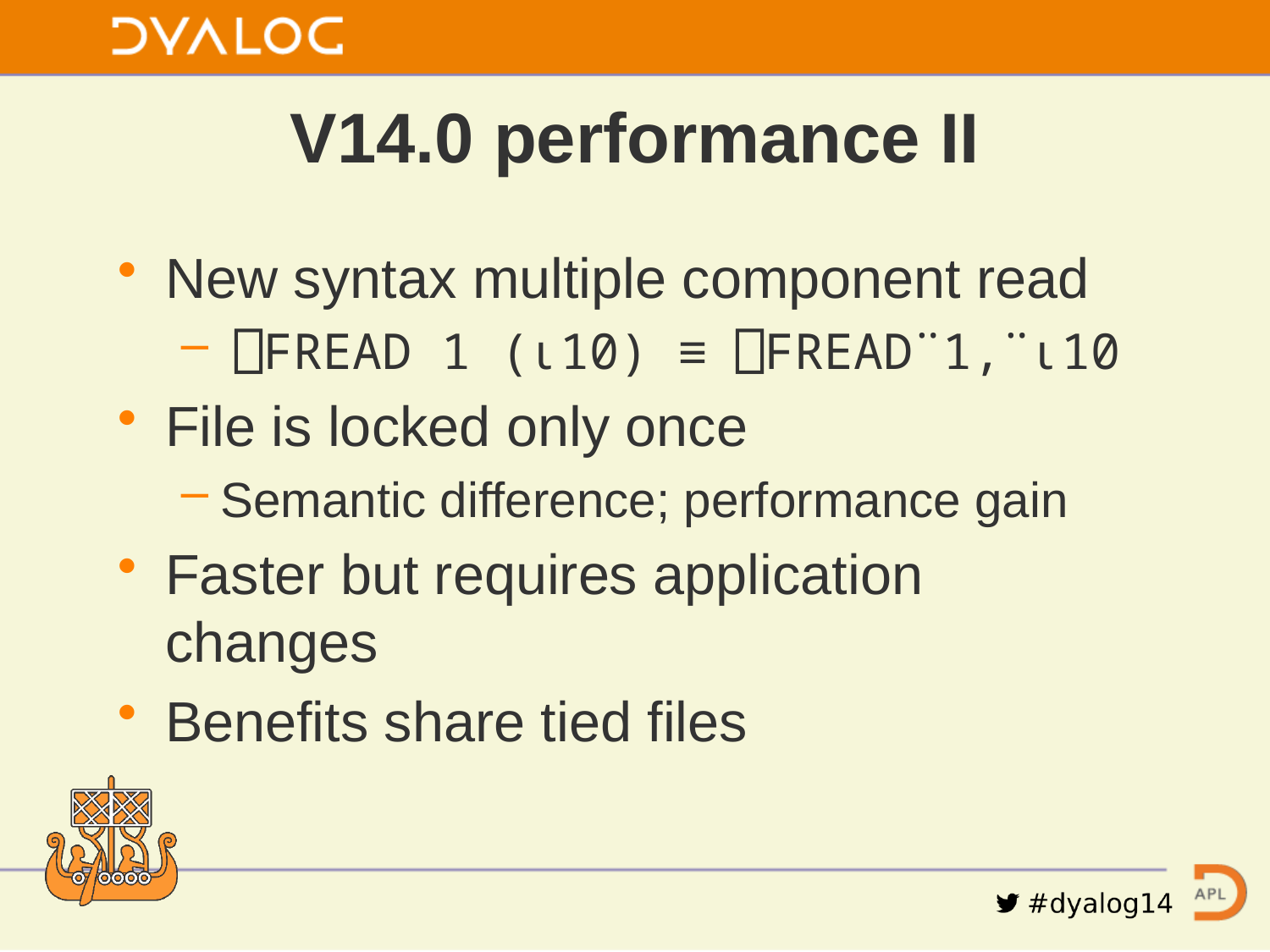

# V14.0 performance II
New syntax multiple component read
 ⎕FREAD 1 (⍳10) ≡  ⎕FREAD¨1,¨⍳10
File is locked only once
Semantic difference; performance gain
Faster but requires application changes
Benefits share tied files